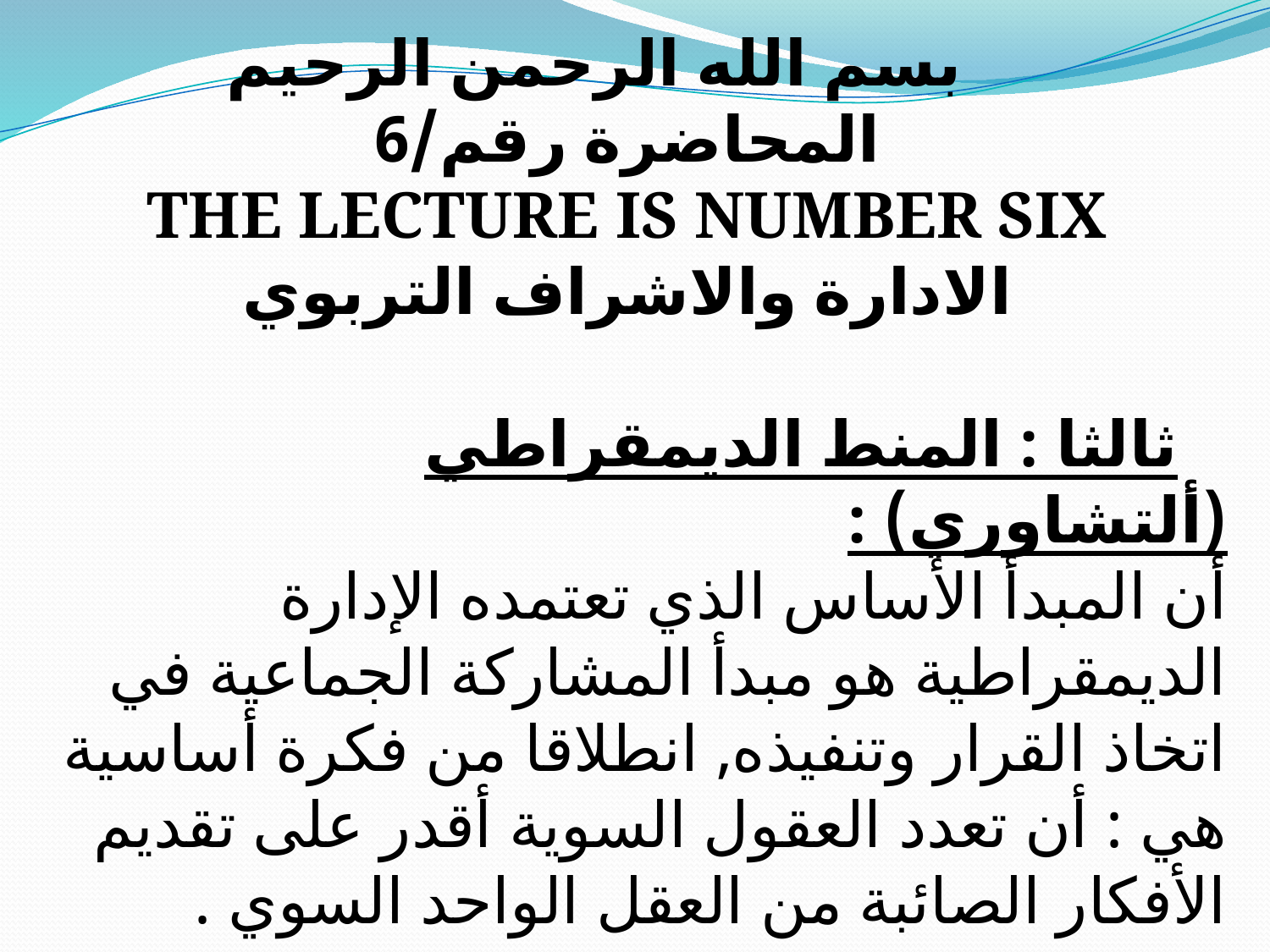

بسم الله الرحمن الرحيم
المحاضرة رقم/6
THE LECTURE IS NUMBER SIX
الادارة والاشراف التربوي

   ثالثا : المنط الديمقراطي (ألتشاوري) :
أن المبدأ الأساس الذي تعتمده الإدارة الديمقراطية هو مبدأ المشاركة الجماعية في اتخاذ القرار وتنفيذه, انطلاقا من فكرة أساسية هي : أن تعدد العقول السوية أقدر على تقديم الأفكار الصائبة من العقل الواحد السوي .